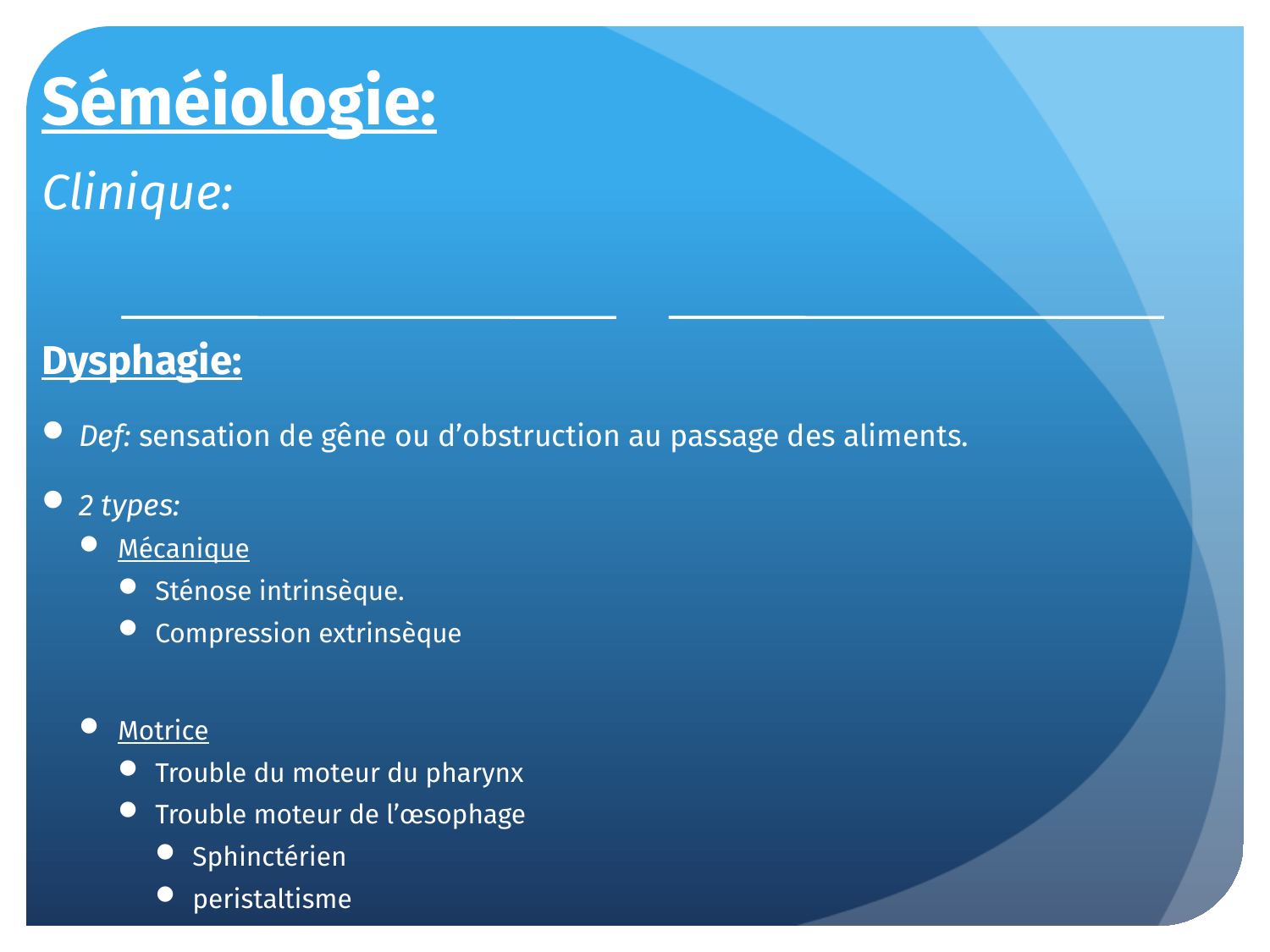

# Séméiologie:
Clinique:
Dysphagie:
Def: sensation de gêne ou d’obstruction au passage des aliments.
2 types:
Mécanique
Sténose intrinsèque.
Compression extrinsèque

Motrice
Trouble du moteur du pharynx
Trouble moteur de l’œsophage
Sphinctérien
peristaltisme